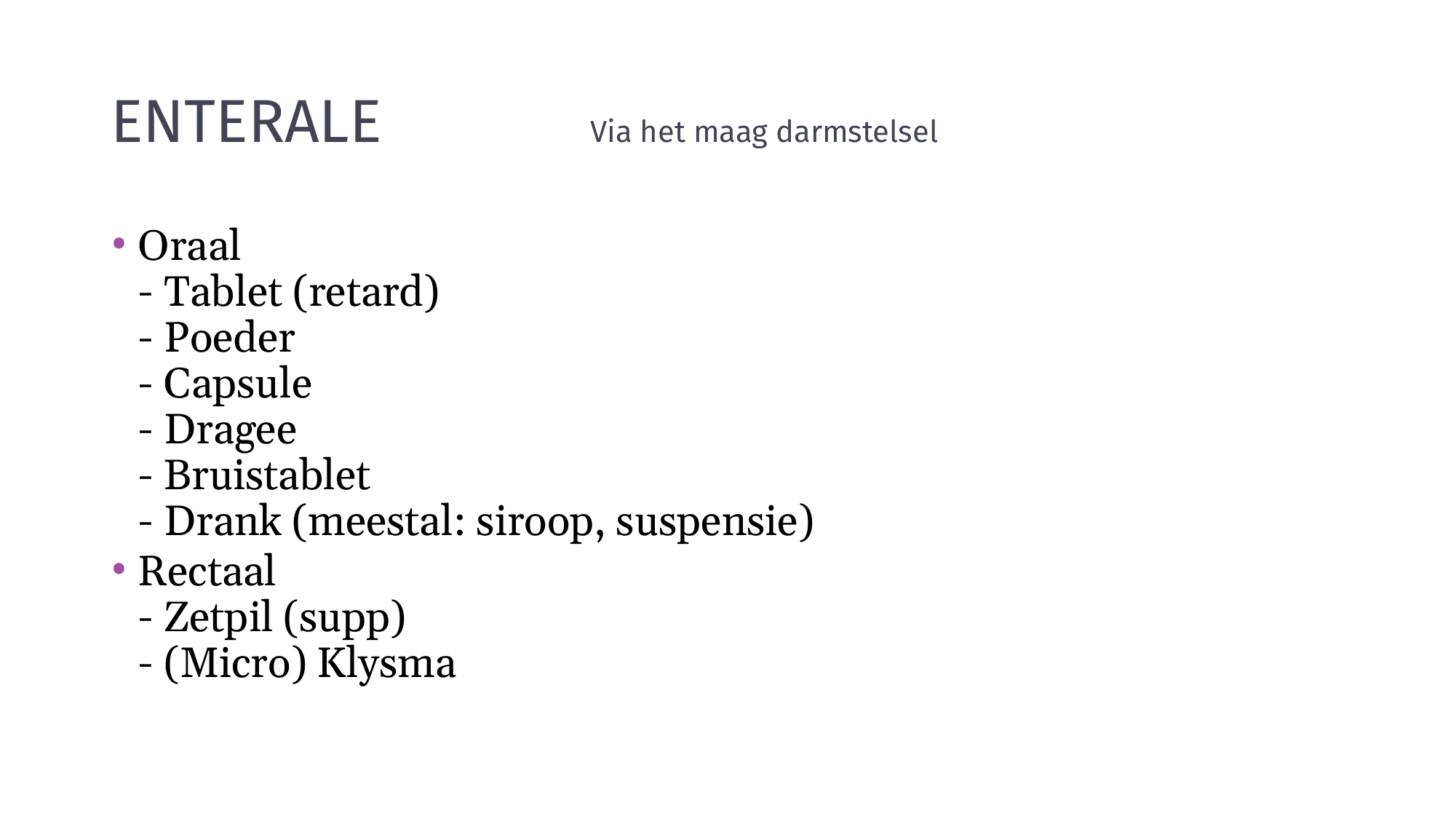

# ENTERALE                        Via het maag darmstelsel
Oraal
- Tablet (retard)
- Poeder
- Capsule
- Dragee
- Bruistablet
- Drank (meestal: siroop, suspensie)
Rectaal
- Zetpil (supp)
- (Micro) Klysma